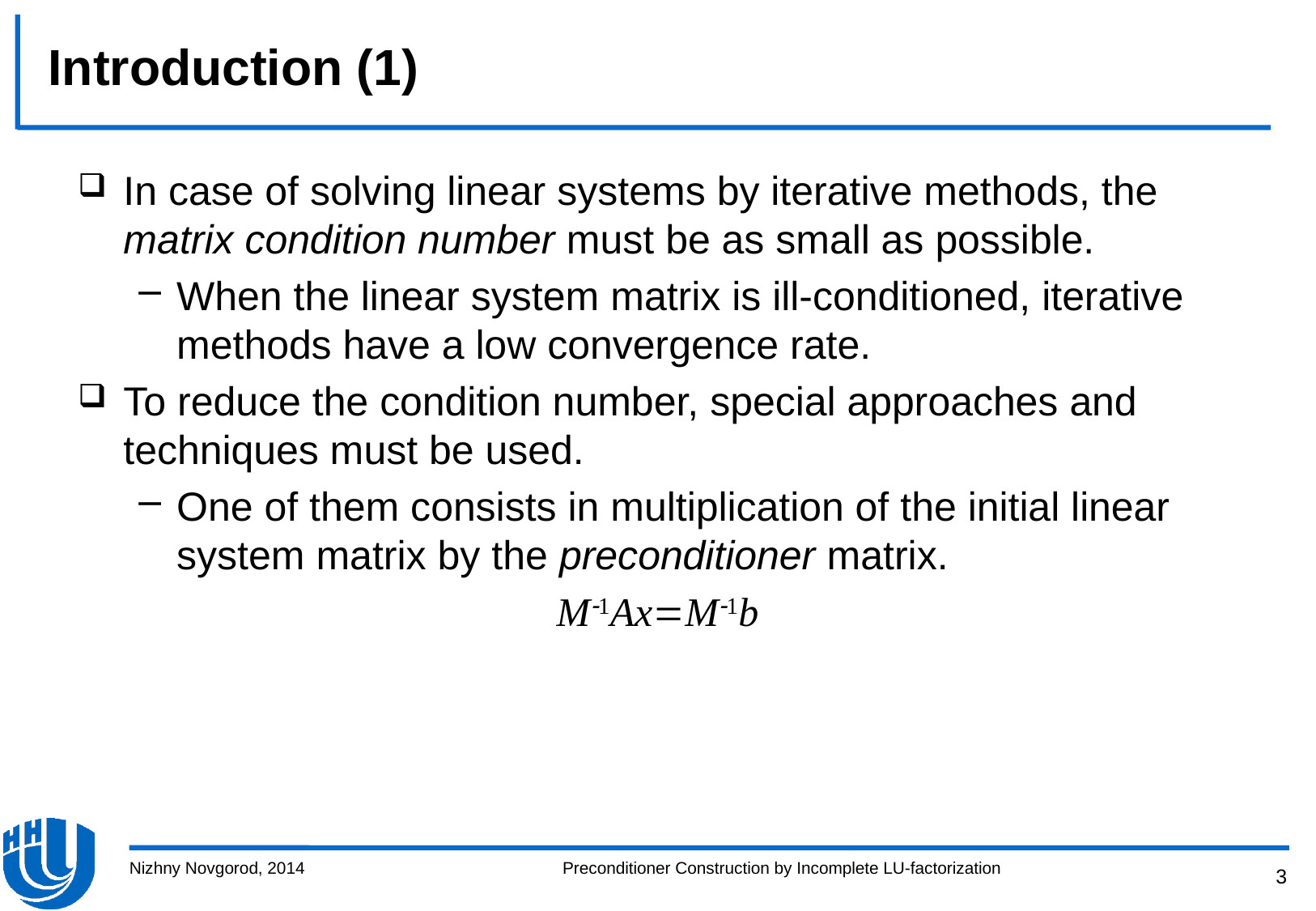

# Introduction (1)
In case of solving linear systems by iterative methods, the matrix condition number must be as small as possible.
When the linear system matrix is ill-conditioned, iterative methods have a low convergence rate.
To reduce the condition number, special approaches and techniques must be used.
One of them consists in multiplication of the initial linear system matrix by the preconditioner matrix.
M−1Ax=M−1b

Nizhny Novgorod, 2014
Preconditioner Construction by Incomplete LU-factorization